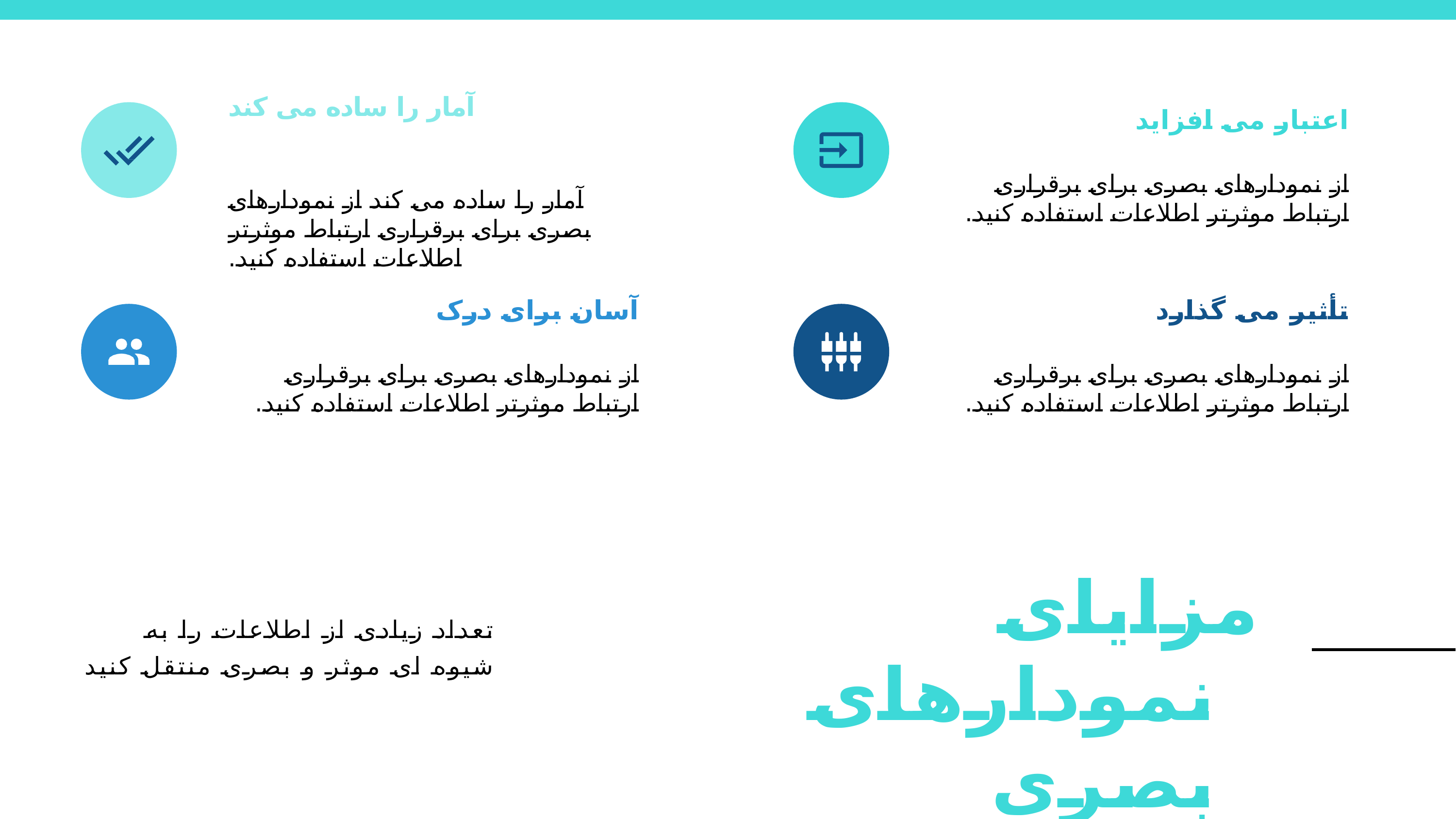

# آمار را ساده می کند آمار را ساده می کند از نمودارهای بصری برای برقراری ارتباط موثرتر اطلاعات استفاده کنید.

اعتبار می افزاید

از نمودارهای بصری برای برقراری ارتباط موثرتر اطلاعات استفاده کنید.
آسان برای درک

از نمودارهای بصری برای برقراری ارتباط موثرتر اطلاعات استفاده کنید.
تأثیر می گذارد

از نمودارهای بصری برای برقراری ارتباط موثرتر اطلاعات استفاده کنید.

مزایای نمودارهای بصری
تعداد زیادی از اطلاعات را به شیوه ای موثر و بصری منتقل کنید